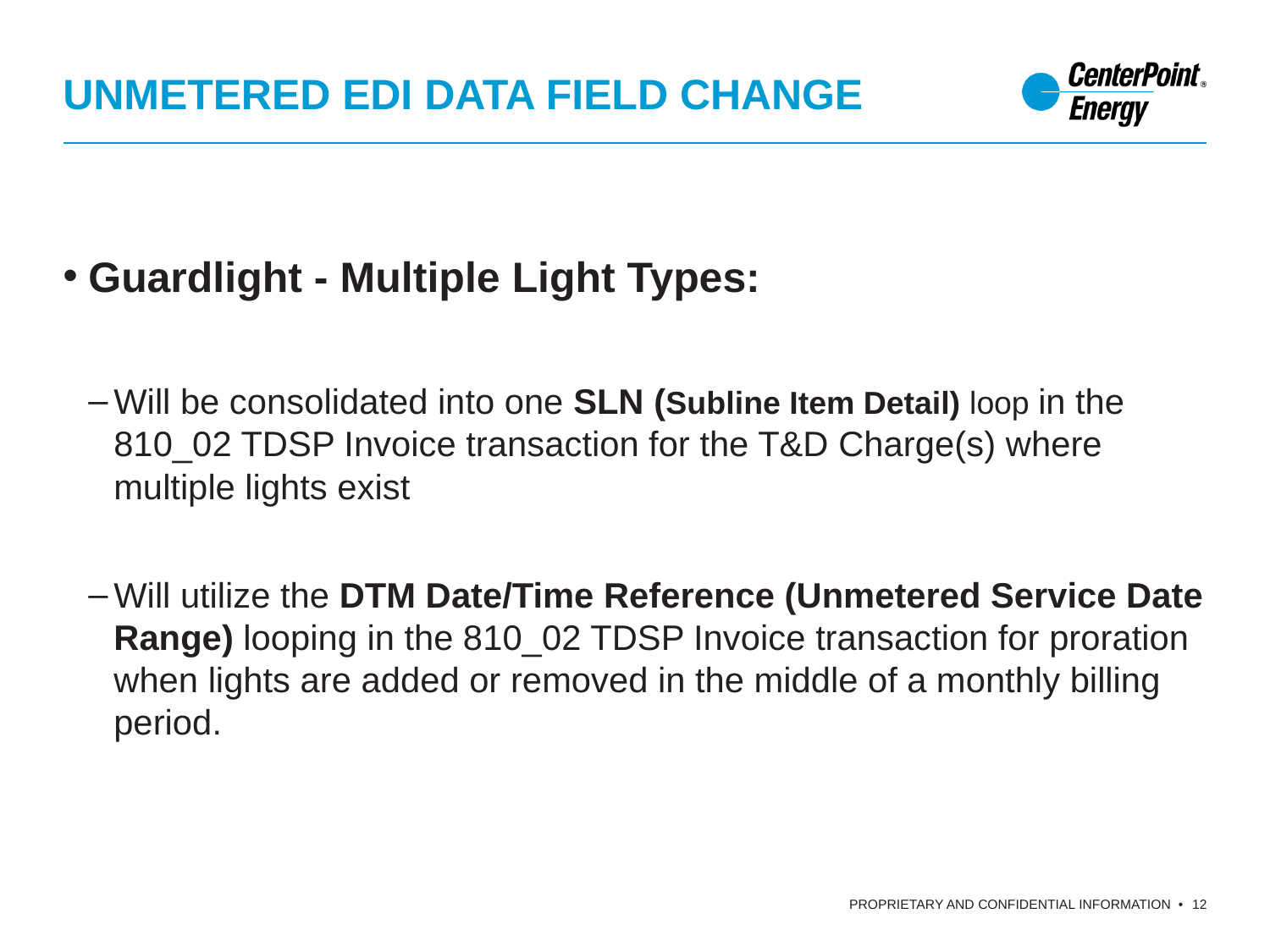

# Unmetered EDI Data Field Change

Guardlight - Multiple Light Types:

Will be consolidated into one SLN (Subline Item Detail) loop in the 810_02 TDSP Invoice transaction for the T&D Charge(s) where multiple lights exist

Will utilize the DTM Date/Time Reference (Unmetered Service Date Range) looping in the 810_02 TDSP Invoice transaction for proration when lights are added or removed in the middle of a monthly billing period.
12